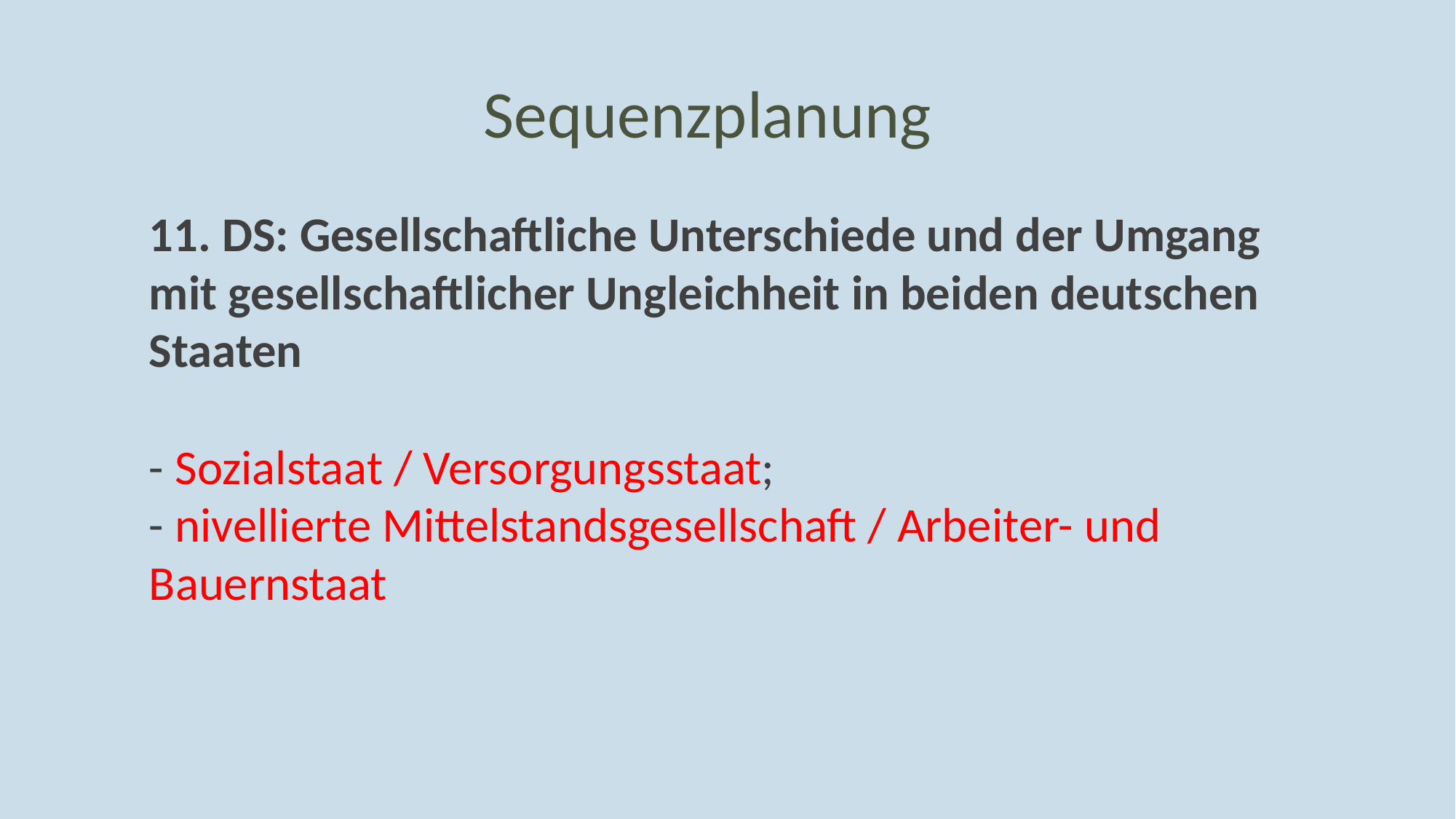

Sequenzplanung
11. DS: Gesellschaftliche Unterschiede und der Umgang mit gesellschaftlicher Ungleichheit in beiden deutschen Staaten

- Sozialstaat / Versorgungsstaat;
- nivellierte Mittelstandsgesellschaft / Arbeiter- und 	Bauernstaat